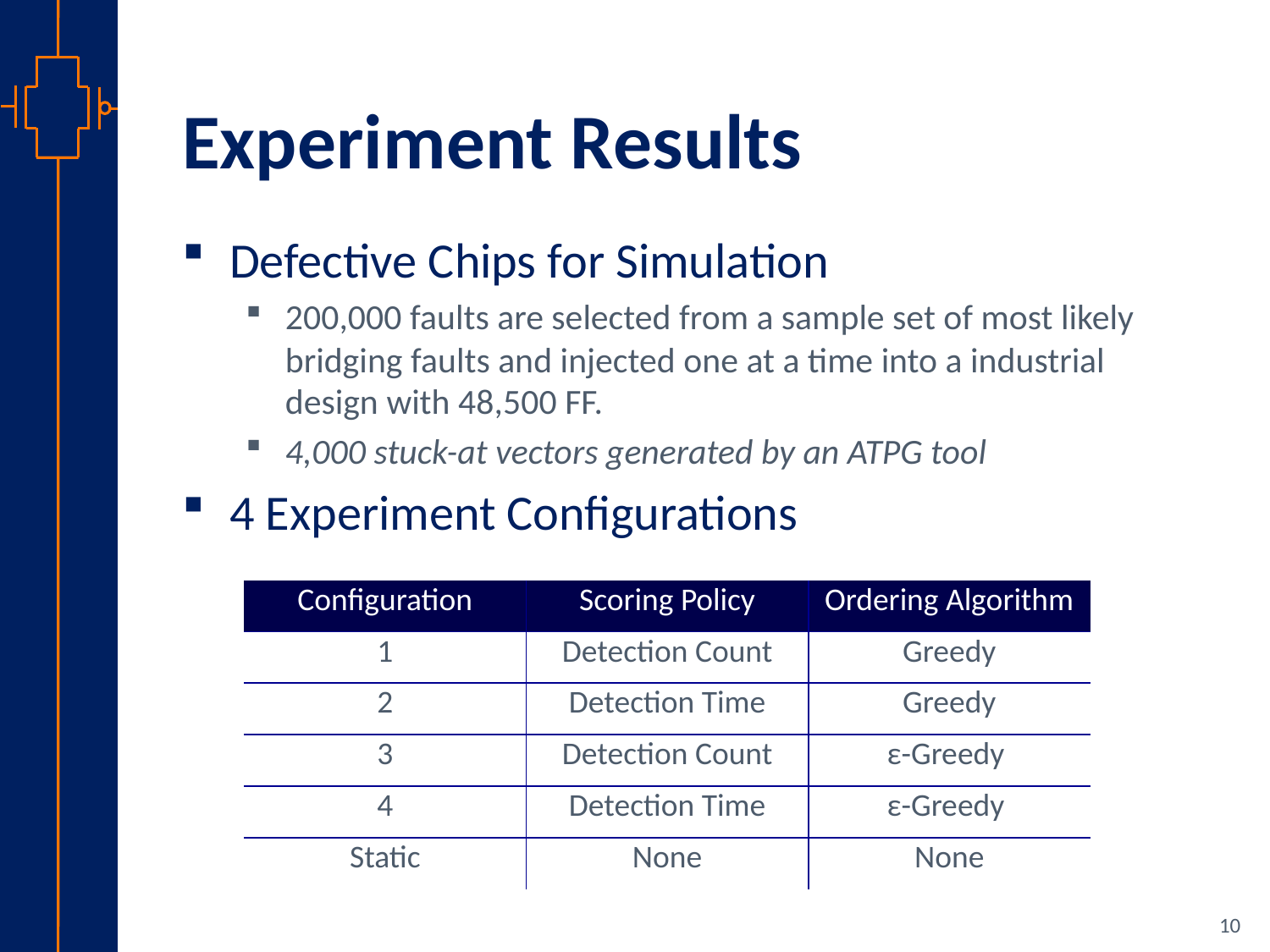

# Experiment Results
Defective Chips for Simulation
200,000 faults are selected from a sample set of most likely bridging faults and injected one at a time into a industrial design with 48,500 FF.
4,000 stuck-at vectors generated by an ATPG tool
4 Experiment Configurations
| Configuration | Scoring Policy | Ordering Algorithm |
| --- | --- | --- |
| 1 | Detection Count | Greedy |
| 2 | Detection Time | Greedy |
| 3 | Detection Count | ε-Greedy |
| 4 | Detection Time | ε-Greedy |
| Static | None | None |
10